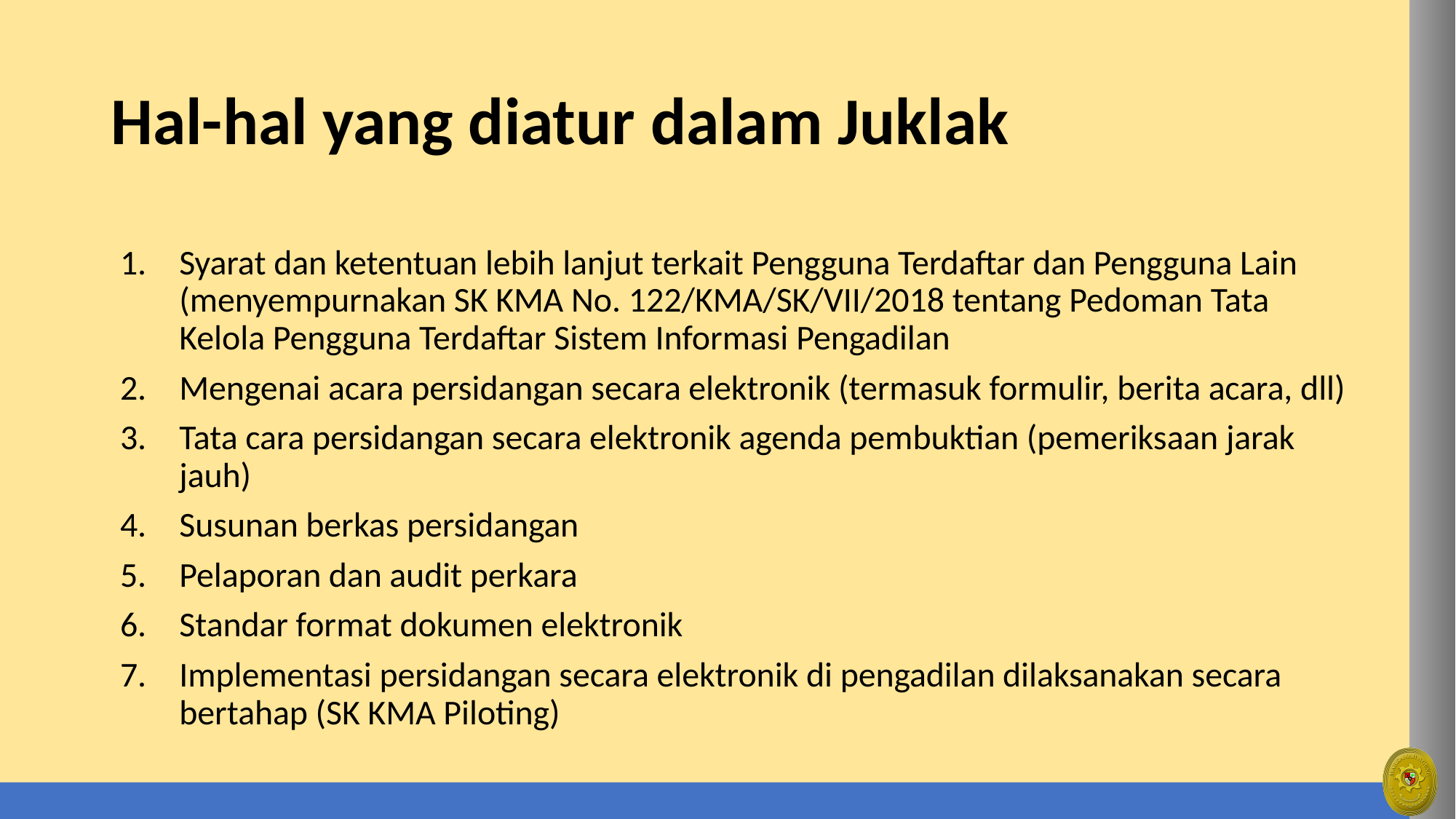

# Hal-hal yang diatur dalam Juklak
Syarat dan ketentuan lebih lanjut terkait Pengguna Terdaftar dan Pengguna Lain (menyempurnakan SK KMA No. 122/KMA/SK/VII/2018 tentang Pedoman Tata Kelola Pengguna Terdaftar Sistem Informasi Pengadilan
Mengenai acara persidangan secara elektronik (termasuk formulir, berita acara, dll)
Tata cara persidangan secara elektronik agenda pembuktian (pemeriksaan jarak jauh)
Susunan berkas persidangan
Pelaporan dan audit perkara
Standar format dokumen elektronik
Implementasi persidangan secara elektronik di pengadilan dilaksanakan secara bertahap (SK KMA Piloting)